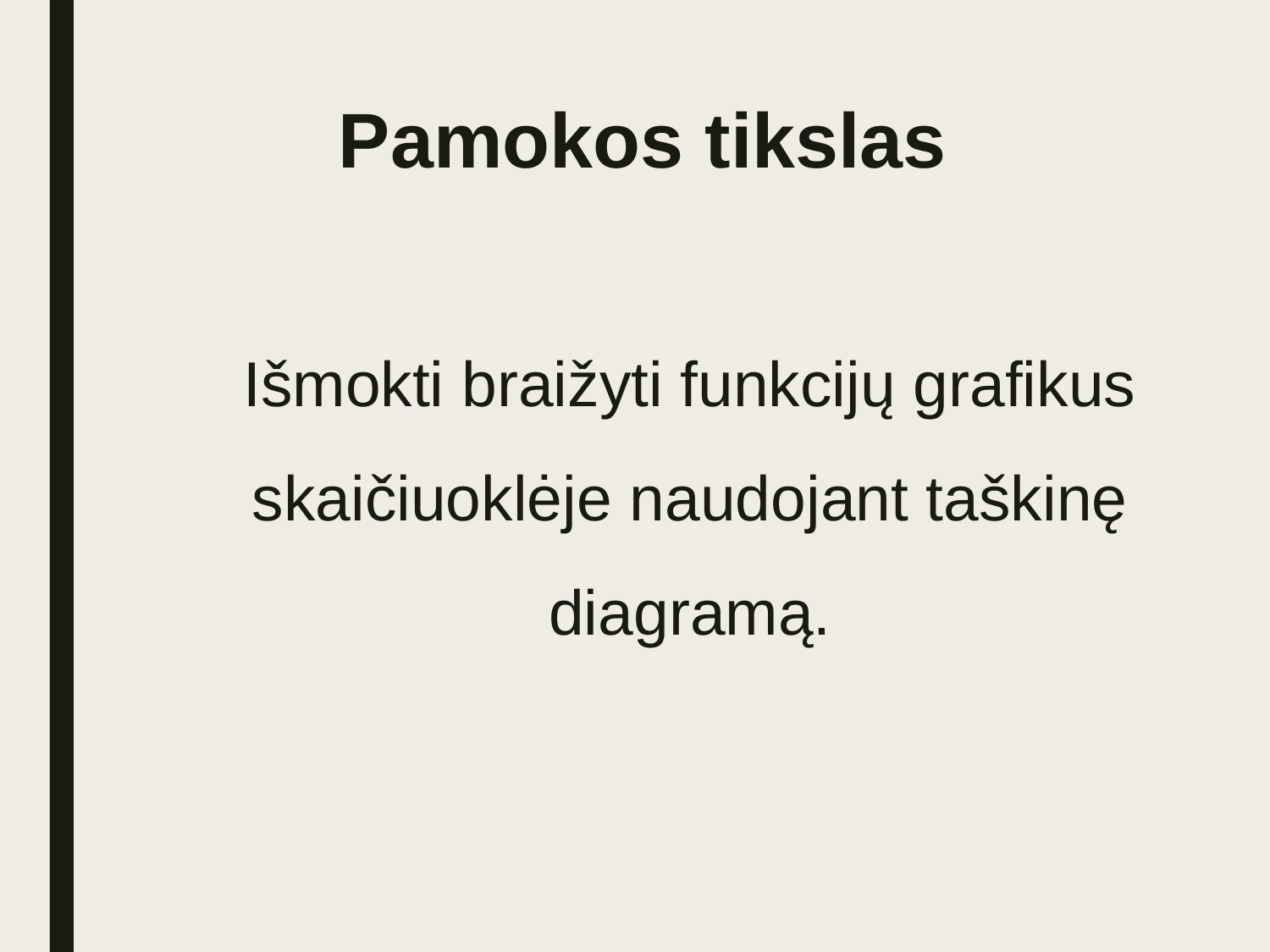

# Pamokos tikslas
Išmokti braižyti funkcijų grafikus skaičiuoklėje naudojant taškinę diagramą.